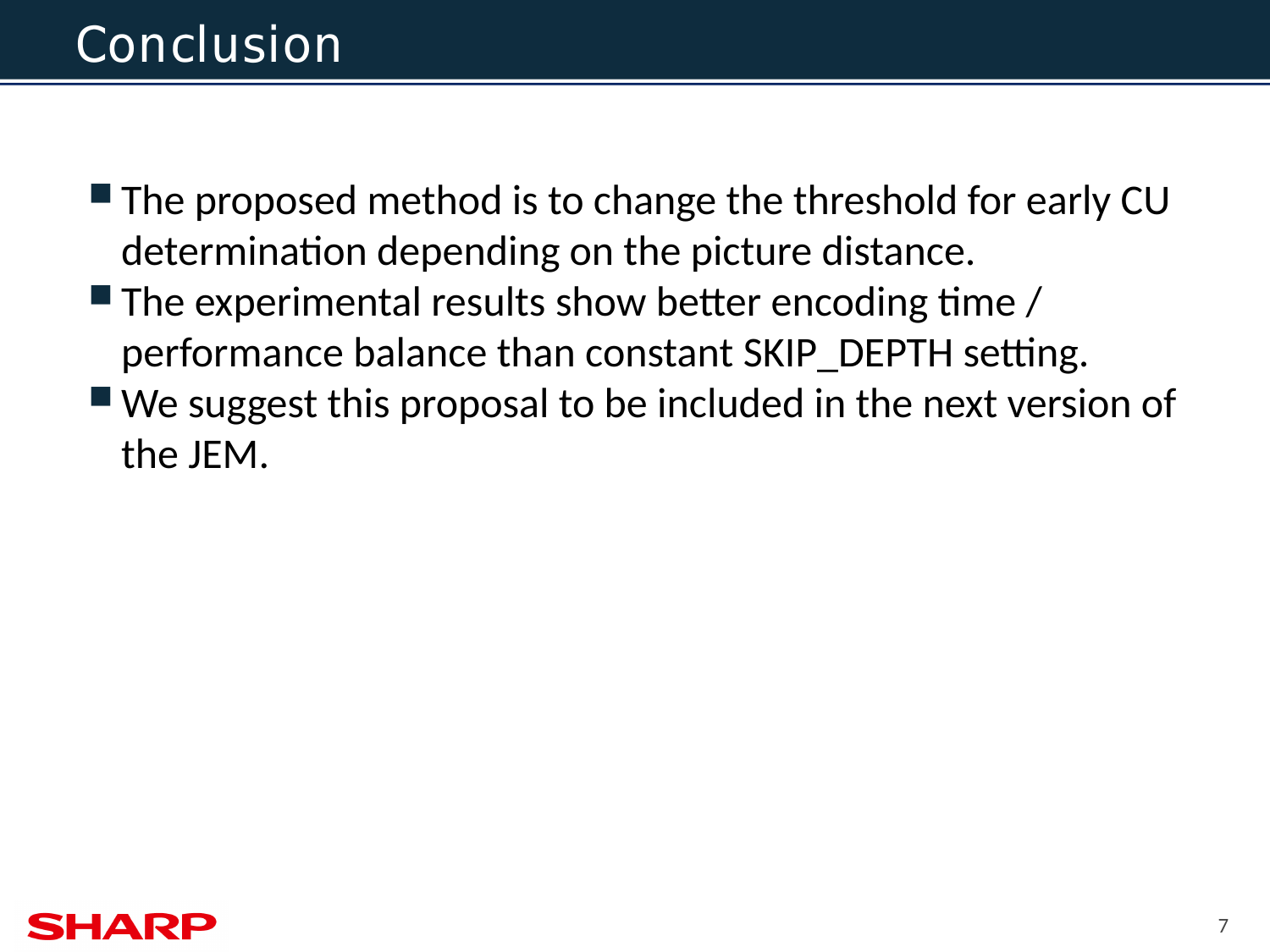

# Conclusion

The proposed method is to change the threshold for early CU determination depending on the picture distance.
The experimental results show better encoding time / performance balance than constant SKIP_DEPTH setting.
We suggest this proposal to be included in the next version of the JEM.

7